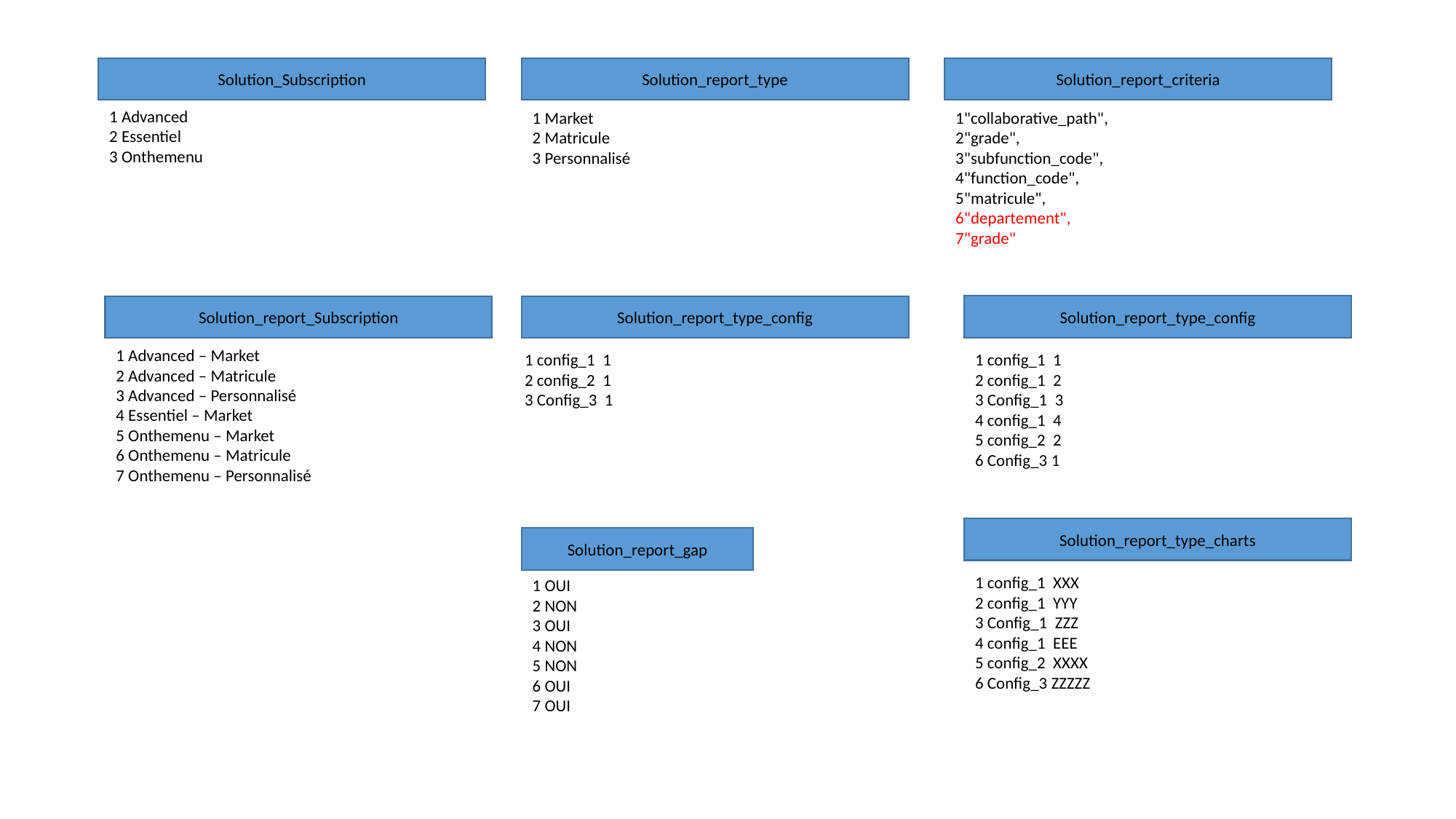

Solution_Subscription
Solution_report_type
Solution_report_criteria
1 Advanced
2 Essentiel
3 Onthemenu

1 Market
2 Matricule
3 Personnalisé
1"collaborative_path",
2"grade",
3"subfunction_code",
4"function_code",
5"matricule",
6"departement",
7"grade"
Solution_report_type_config
Solution_report_Subscription
Solution_report_type_config
1 Advanced – Market
2 Advanced – Matricule
3 Advanced – Personnalisé
4 Essentiel – Market
5 Onthemenu – Market
6 Onthemenu – Matricule
7 Onthemenu – Personnalisé
1 config_1  1
2 config_2  1
3 Config_3  1
1 config_1  1
2 config_1  2
3 Config_1  3
4 config_1  4
5 config_2  2
6 Config_3 1

Solution_report_type_charts
Solution_report_gap
1 config_1  XXX
2 config_1  YYY
3 Config_1  ZZZ
4 config_1  EEE
5 config_2  XXXX
6 Config_3 ZZZZZ

1 OUI
2 NON
3 OUI
4 NON
5 NON
6 OUI
7 OUI